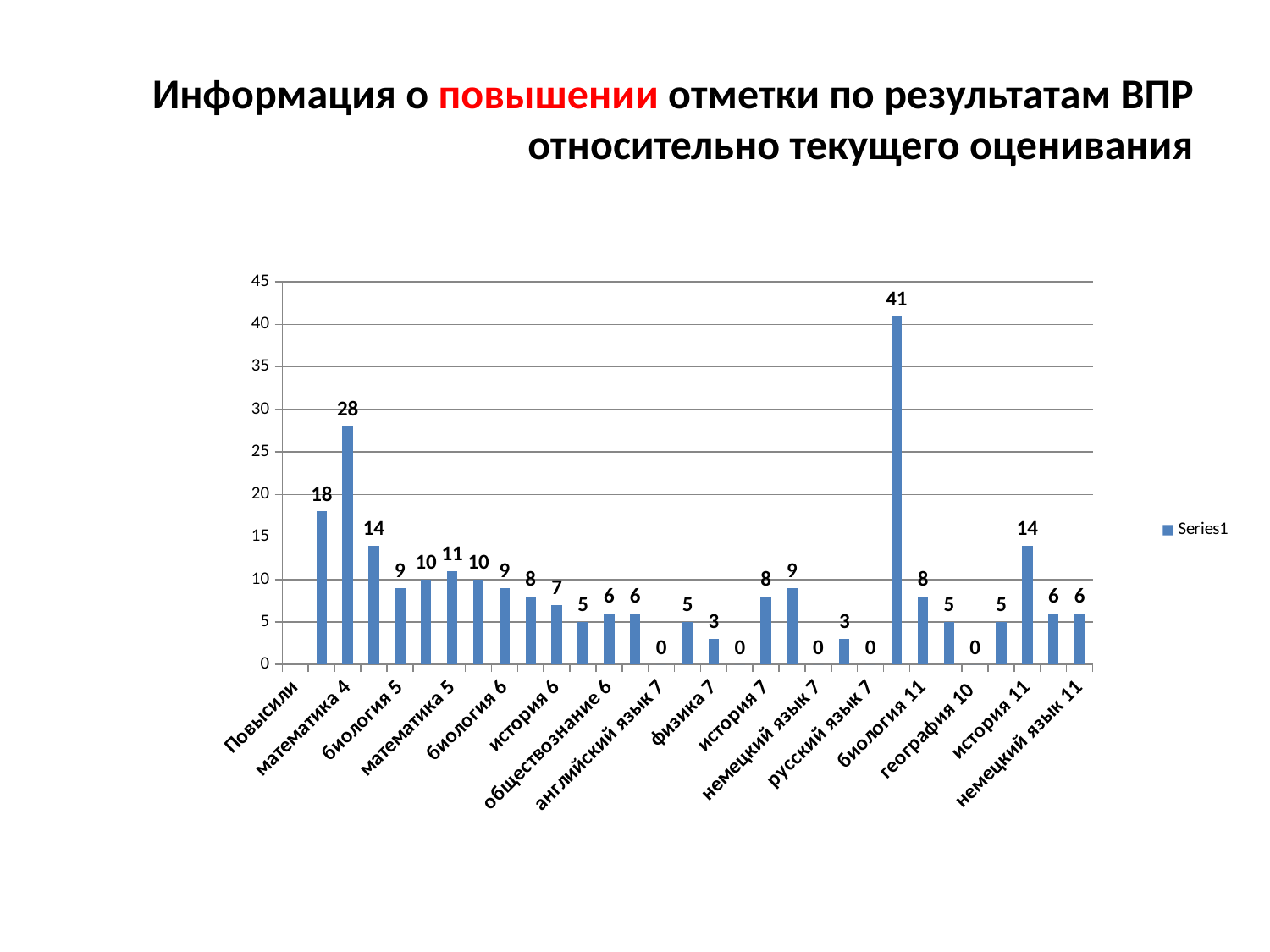

# Информация о повышении отметки по результатам ВПР относительно текущего оценивания

### Chart

| Category |  |
|---|---|
| Повысили | None |
| окружающий мир 4 | 18.0 |
| математика 4 | 28.0 |
| русский язык 4 | 14.0 |
| биология 5 | 9.0 |
| история 5 | 10.0 |
| математика 5 | 11.0 |
| русский язык 5 | 10.0 |
| биология 6 | 9.0 |
| география 6 | 8.0 |
| история 6 | 7.0 |
| математика 6 | 5.0 |
| обществознание 6 | 6.0 |
| русский язык 6 | 6.0 |
| английский язык 7 | 0.0 |
| биология 7 | 5.0 |
| физика 7 | 3.0 |
| география 7 | 0.0 |
| история 7 | 8.0 |
| математика 7 | 9.0 |
| немецкий язык 7 | 0.0 |
| обществознание 7 | 3.0 |
| русский язык 7 | 0.0 |
| английский язык 11 | 41.0 |
| биология 11 | 8.0 |
| физика 11 | 5.0 |
| география 10  | 0.0 |
| география 11 | 5.0 |
| история 11 | 14.0 |
| химия 11 | 6.0 |
| немецкий язык 11 | 6.0 |